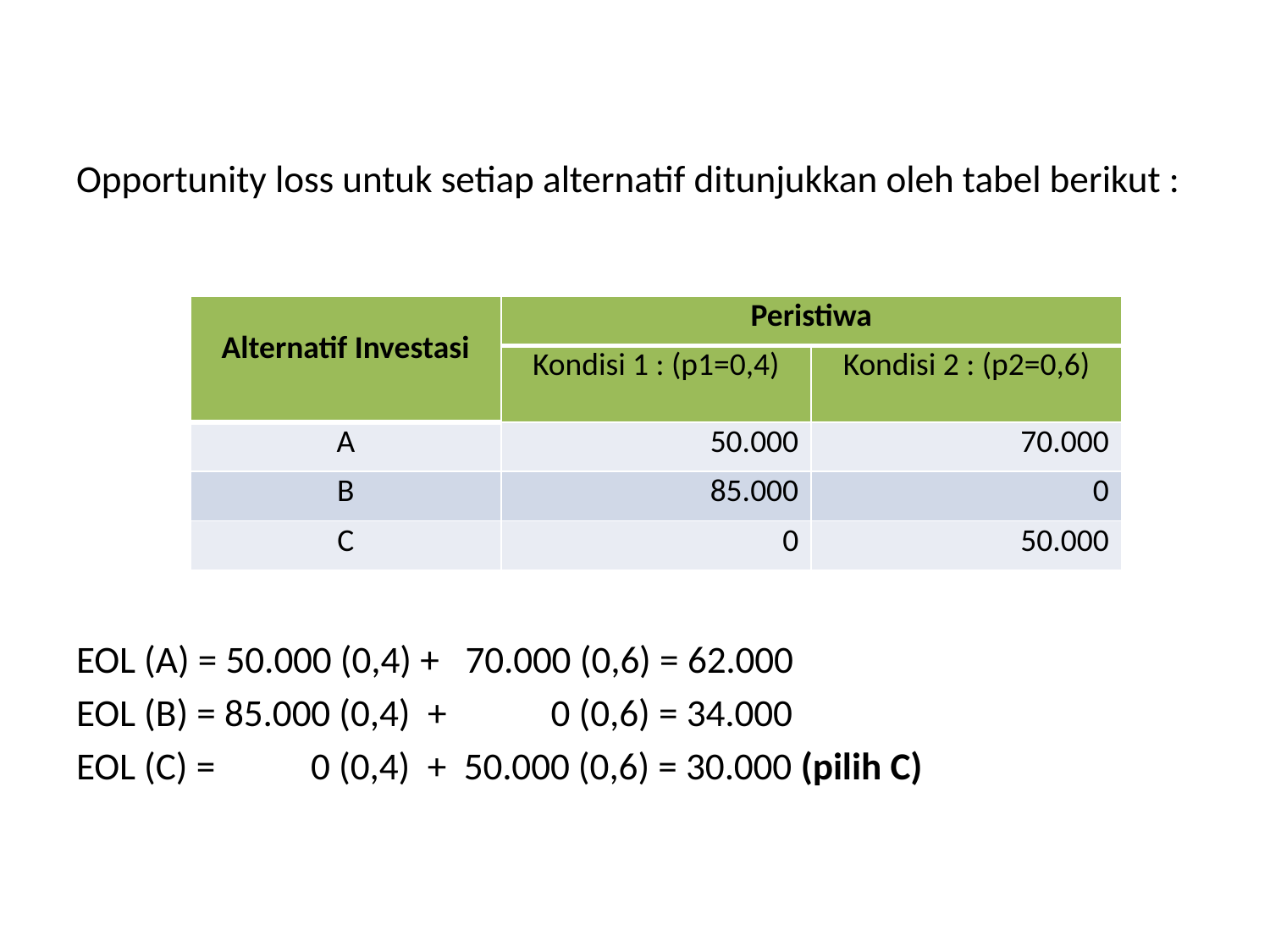

Opportunity loss untuk setiap alternatif ditunjukkan oleh tabel berikut :

EOL (A) = 50.000 (0,4) +   70.000 (0,6) = 62.000
EOL (B) = 85.000 (0,4)  +            0 (0,6) = 34.000
EOL (C) =           0 (0,4)  +  50.000 (0,6) = 30.000 (pilih C)

| Alternatif Investasi | Peristiwa |  |
| --- | --- | --- |
|  | Kondisi 1 : (p1=0,4) | Kondisi 2 : (p2=0,6) |
| A | 50.000 | 70.000 |
| B | 85.000 | 0 |
| C | 0 | 50.000 |